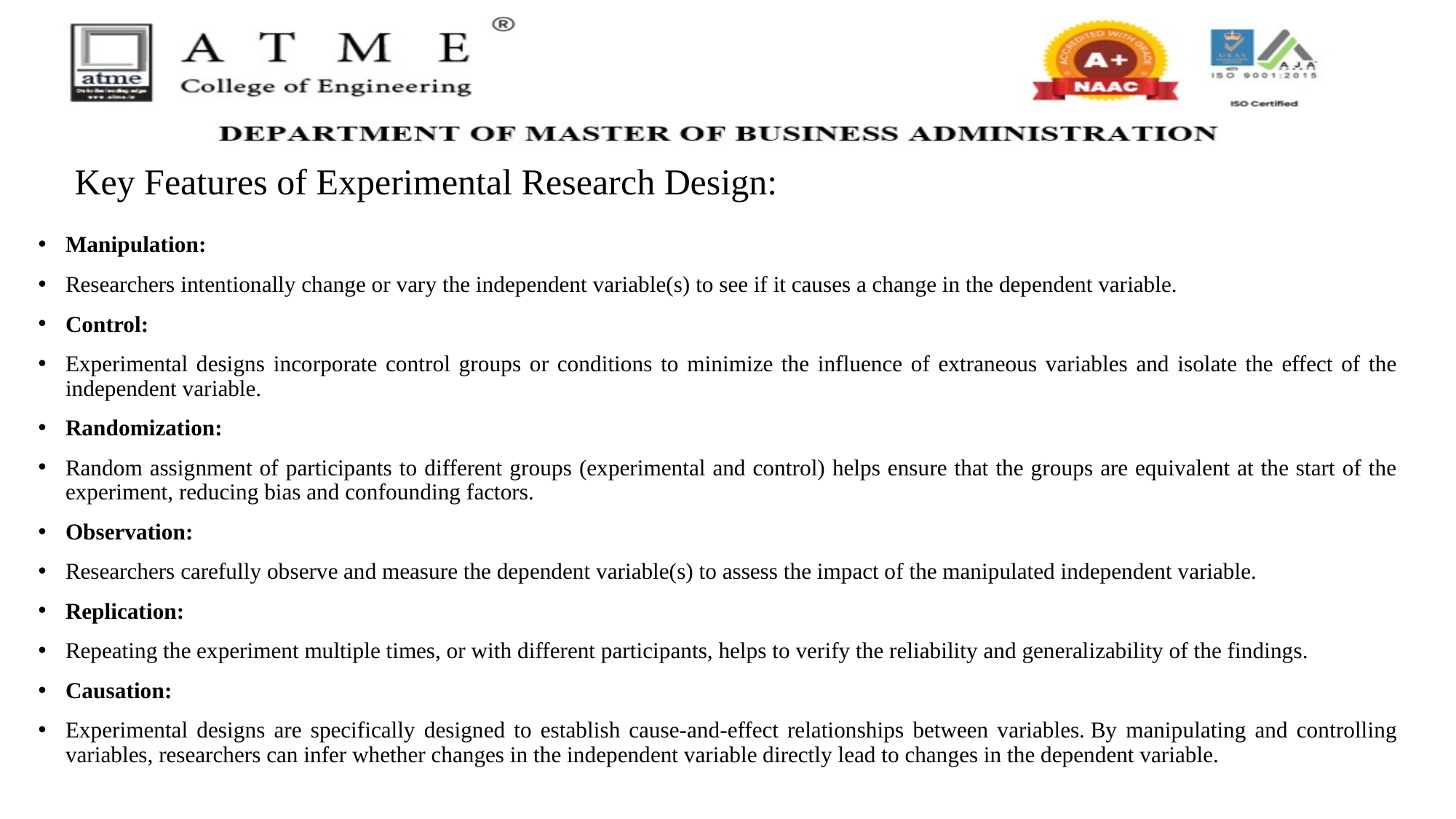

# Key Features of Experimental Research Design:
Manipulation:
Researchers intentionally change or vary the independent variable(s) to see if it causes a change in the dependent variable.
Control:
Experimental designs incorporate control groups or conditions to minimize the influence of extraneous variables and isolate the effect of the independent variable.
Randomization:
Random assignment of participants to different groups (experimental and control) helps ensure that the groups are equivalent at the start of the experiment, reducing bias and confounding factors.
Observation:
Researchers carefully observe and measure the dependent variable(s) to assess the impact of the manipulated independent variable.
Replication:
Repeating the experiment multiple times, or with different participants, helps to verify the reliability and generalizability of the findings.
Causation:
Experimental designs are specifically designed to establish cause-and-effect relationships between variables. By manipulating and controlling variables, researchers can infer whether changes in the independent variable directly lead to changes in the dependent variable.